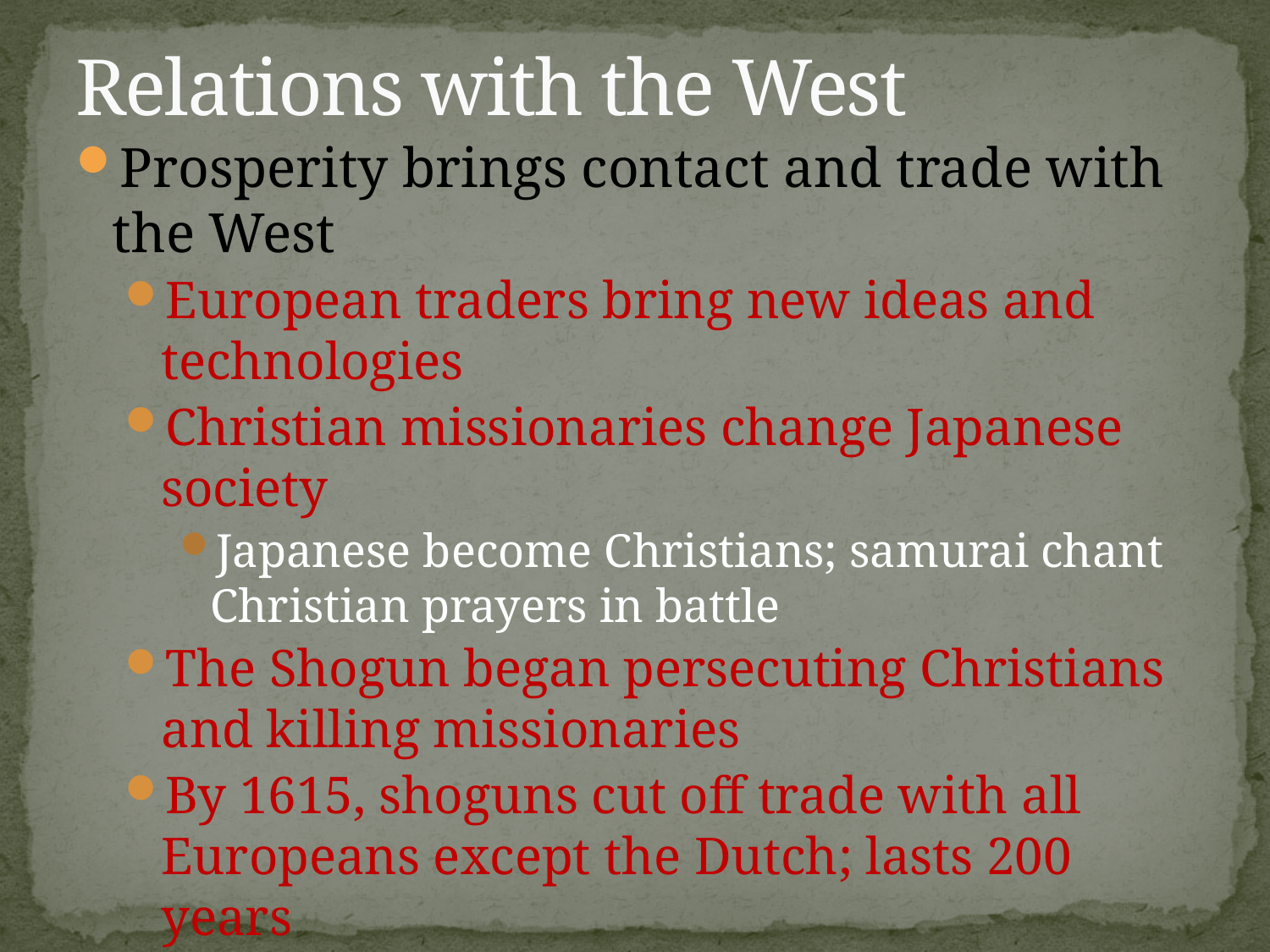

# Relations with the West
Prosperity brings contact and trade with the West
European traders bring new ideas and technologies
Christian missionaries change Japanese society
Japanese become Christians; samurai chant Christian prayers in battle
The Shogun began persecuting Christians and killing missionaries
By 1615, shoguns cut off trade with all Europeans except the Dutch; lasts 200 years